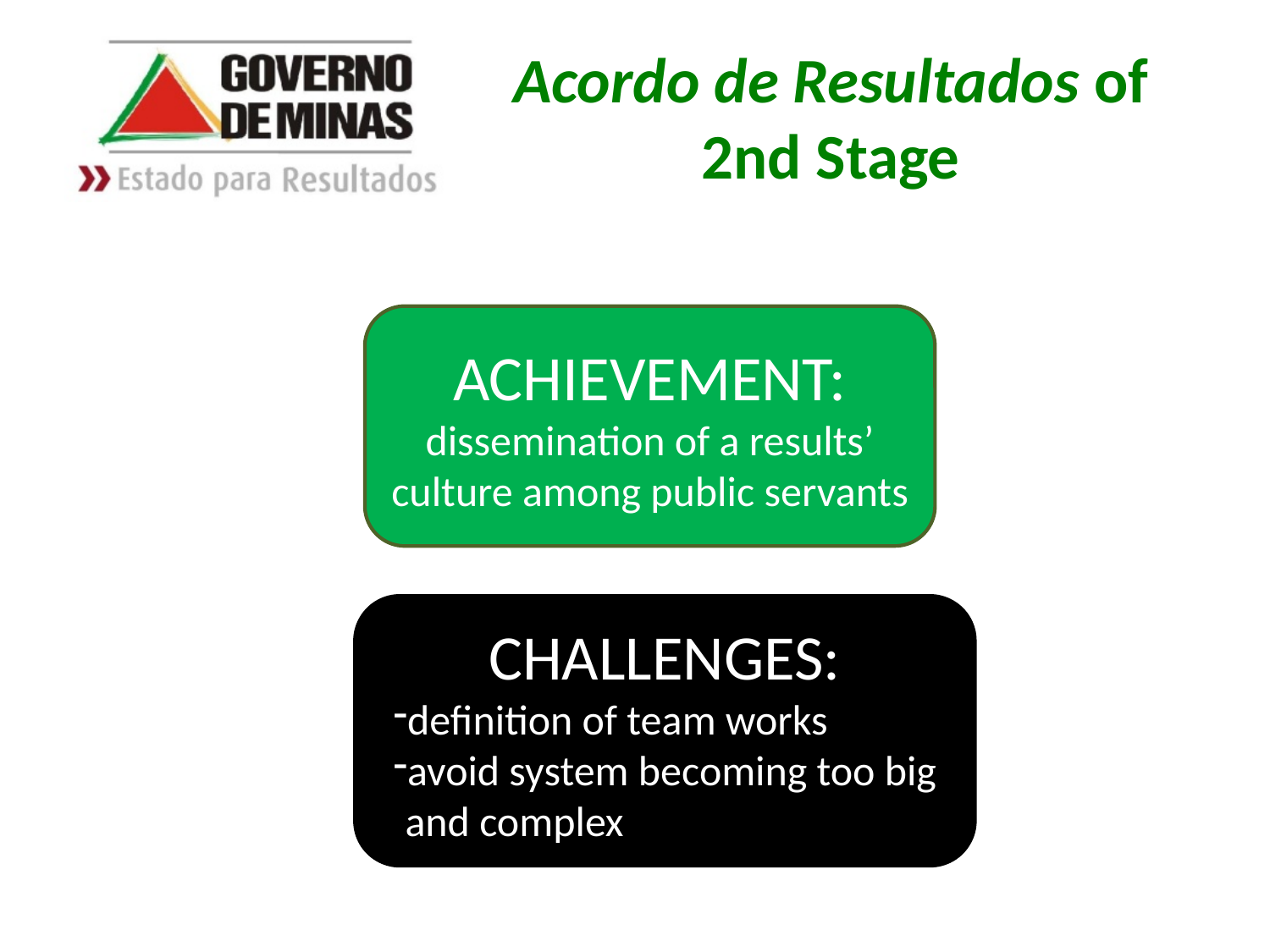

Acordo de Resultados of 2nd Stage
ACHIEVEMENT:
dissemination of a results’ culture among public servants
CHALLENGES:
definition of team works
avoid system becoming too big and complex